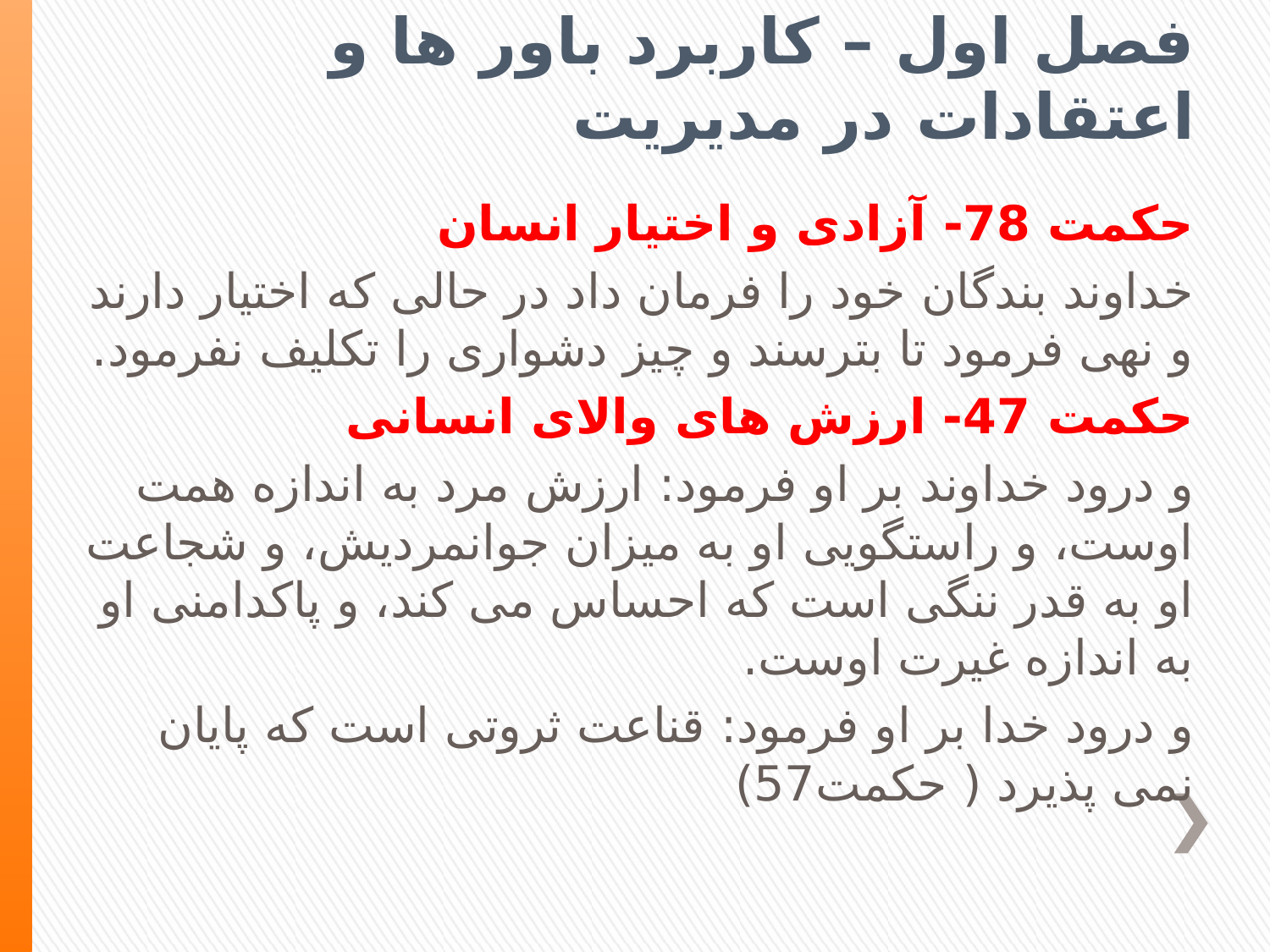

# فصل اول – کاربرد باور ها و اعتقادات در مدیریت
حکمت 78- آزادی و اختیار انسان
خداوند بندگان خود را فرمان داد در حالی که اختیار دارند و نهی فرمود تا بترسند و چیز دشواری را تکلیف نفرمود.
حکمت 47- ارزش های والای انسانی
و درود خداوند بر او فرمود: ارزش مرد به اندازه همت اوست، و راستگویی او به میزان جوانمردیش، و شجاعت او به قدر ننگی است که احساس می کند، و پاکدامنی او به اندازه غیرت اوست.
و درود خدا بر او فرمود: قناعت ثروتی است که پایان نمی پذیرد ( حکمت57)